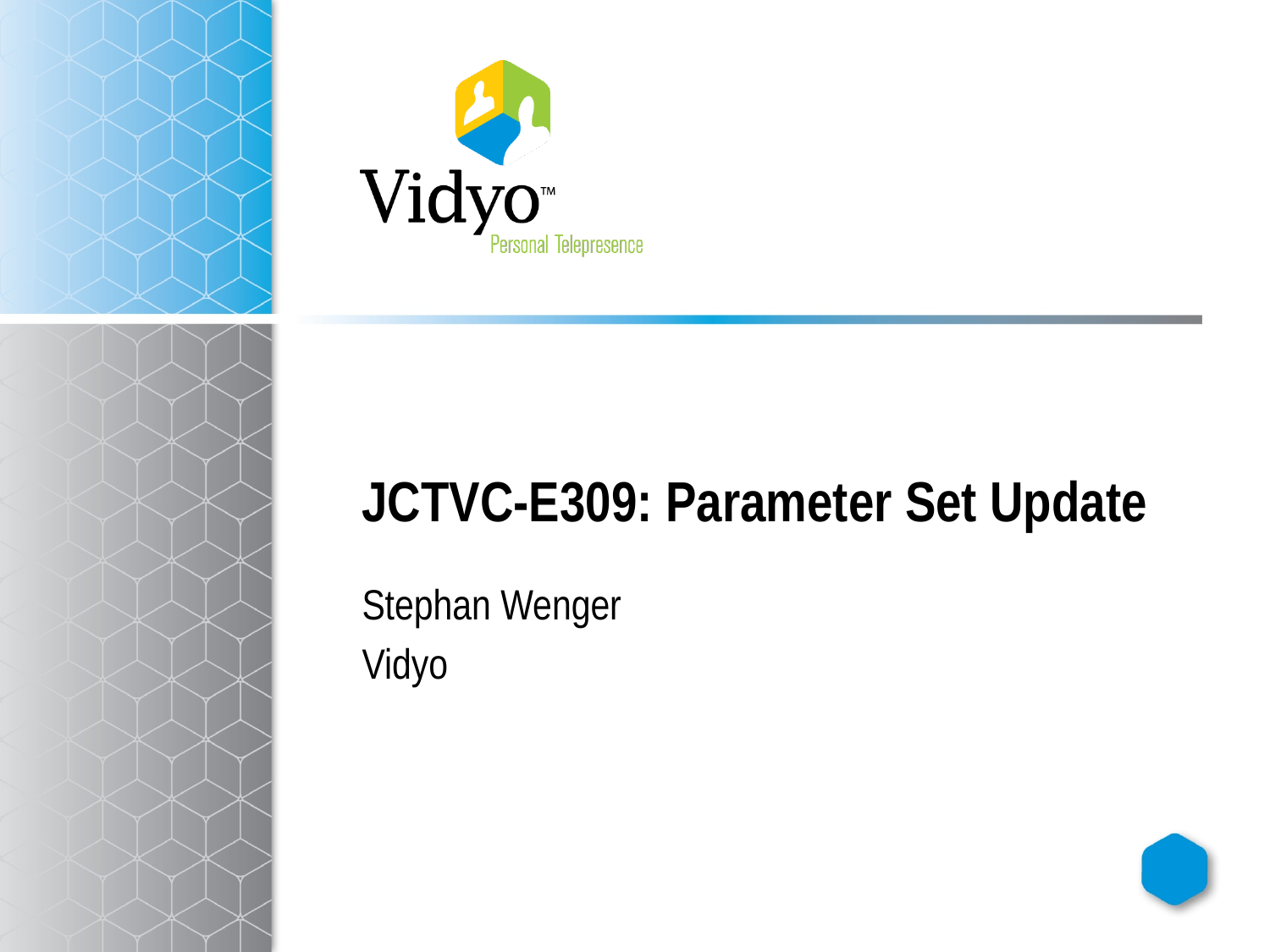

# JCTVC-E309: Parameter Set Update
Stephan Wenger
Vidyo